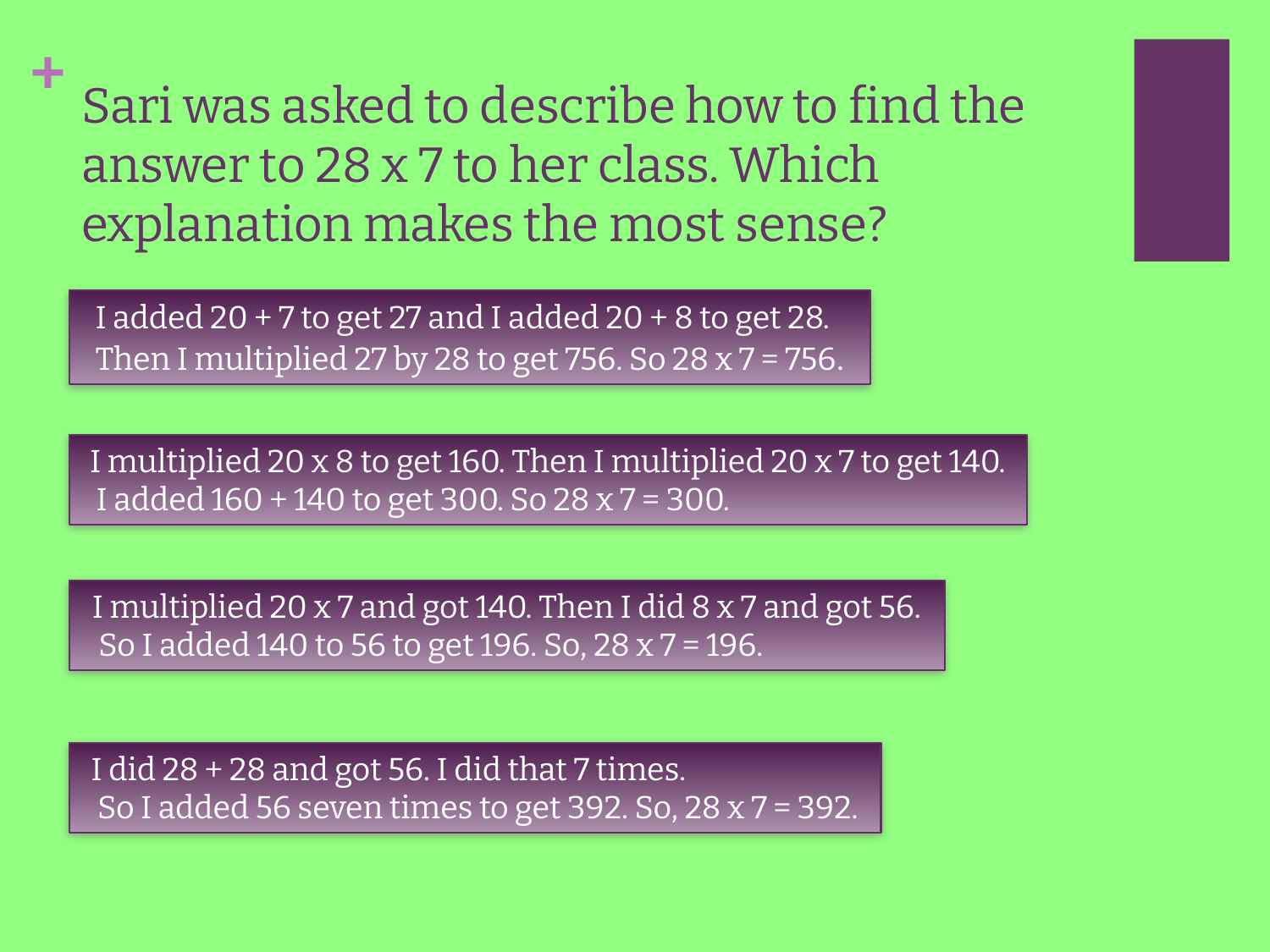

# Sari was asked to describe how to find the answer to 28 x 7 to her class. Which explanation makes the most sense?

I added 20 + 7 to get 27 and I added 20 + 8 to get 28.
Then I multiplied 27 by 28 to get 756. So 28 x 7 = 756.

I multiplied 20 x 8 to get 160. Then I multiplied 20 x 7 to get 140.
 I added 160 + 140 to get 300. So 28 x 7 = 300.

I multiplied 20 x 7 and got 140. Then I did 8 x 7 and got 56.
 So I added 140 to 56 to get 196. So, 28 x 7 = 196.

I did 28 + 28 and got 56. I did that 7 times.
 So I added 56 seven times to get 392. So, 28 x 7 = 392.